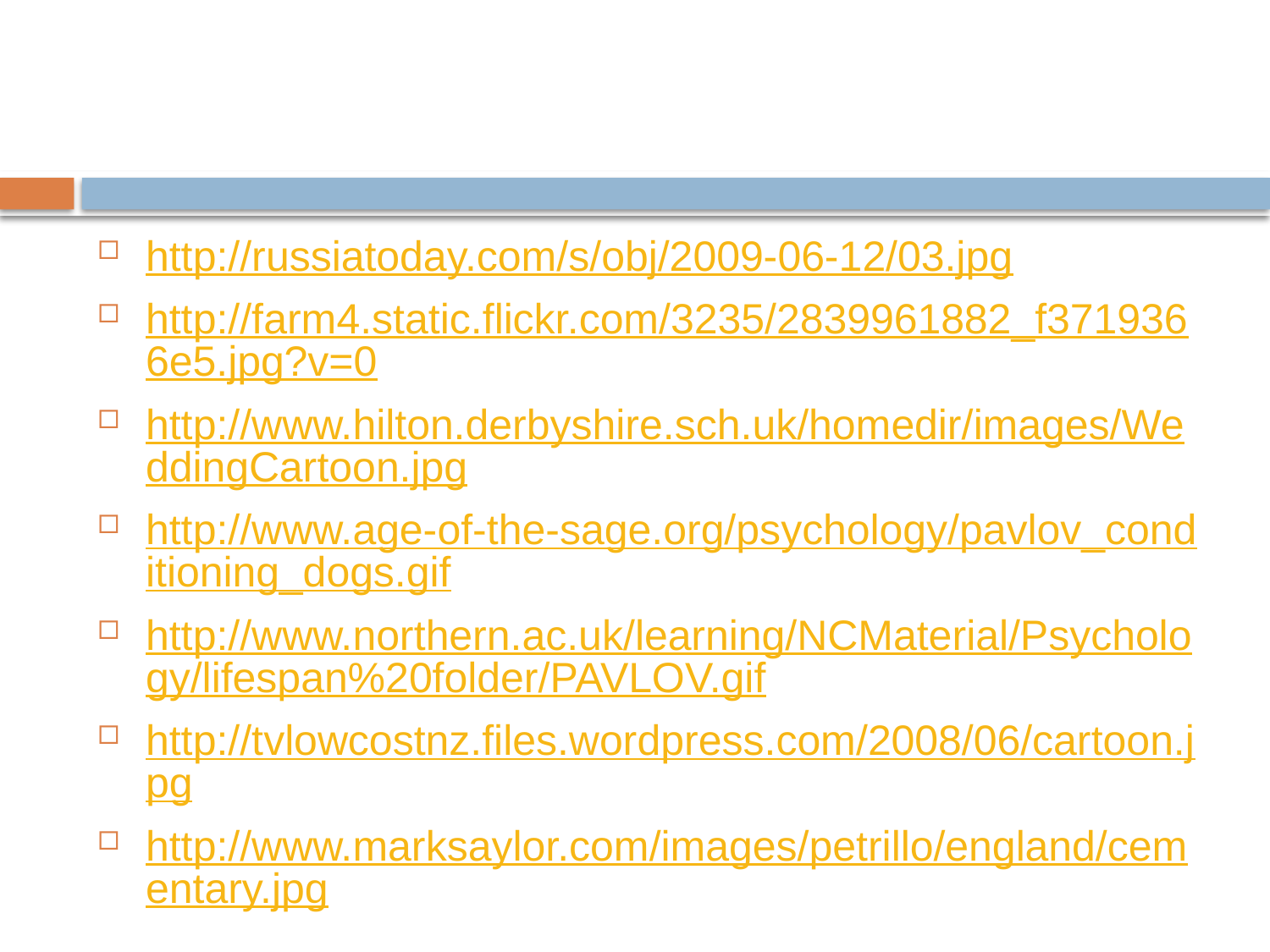

#
http://russiatoday.com/s/obj/2009-06-12/03.jpg
http://farm4.static.flickr.com/3235/2839961882_f3719366e5.jpg?v=0
http://www.hilton.derbyshire.sch.uk/homedir/images/WeddingCartoon.jpg
http://www.age-of-the-sage.org/psychology/pavlov_conditioning_dogs.gif
http://www.northern.ac.uk/learning/NCMaterial/Psychology/lifespan%20folder/PAVLOV.gif
http://tvlowcostnz.files.wordpress.com/2008/06/cartoon.jpg
http://www.marksaylor.com/images/petrillo/england/cementary.jpg